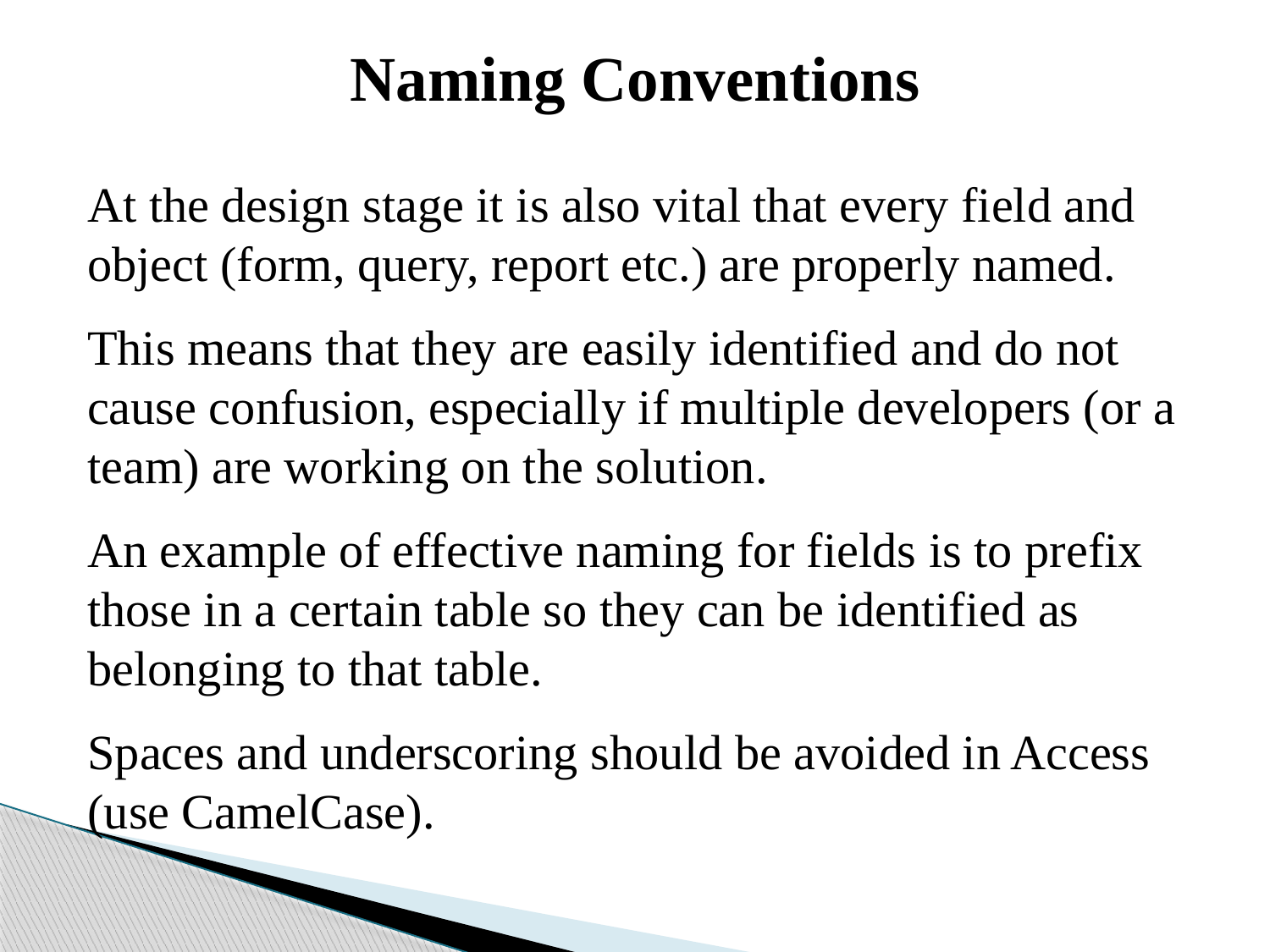

Naming Conventions
At the design stage it is also vital that every field and object (form, query, report etc.) are properly named.
This means that they are easily identified and do not cause confusion, especially if multiple developers (or a team) are working on the solution.
An example of effective naming for fields is to prefix those in a certain table so they can be identified as belonging to that table.
Spaces and underscoring should be avoided in Access (use CamelCase).